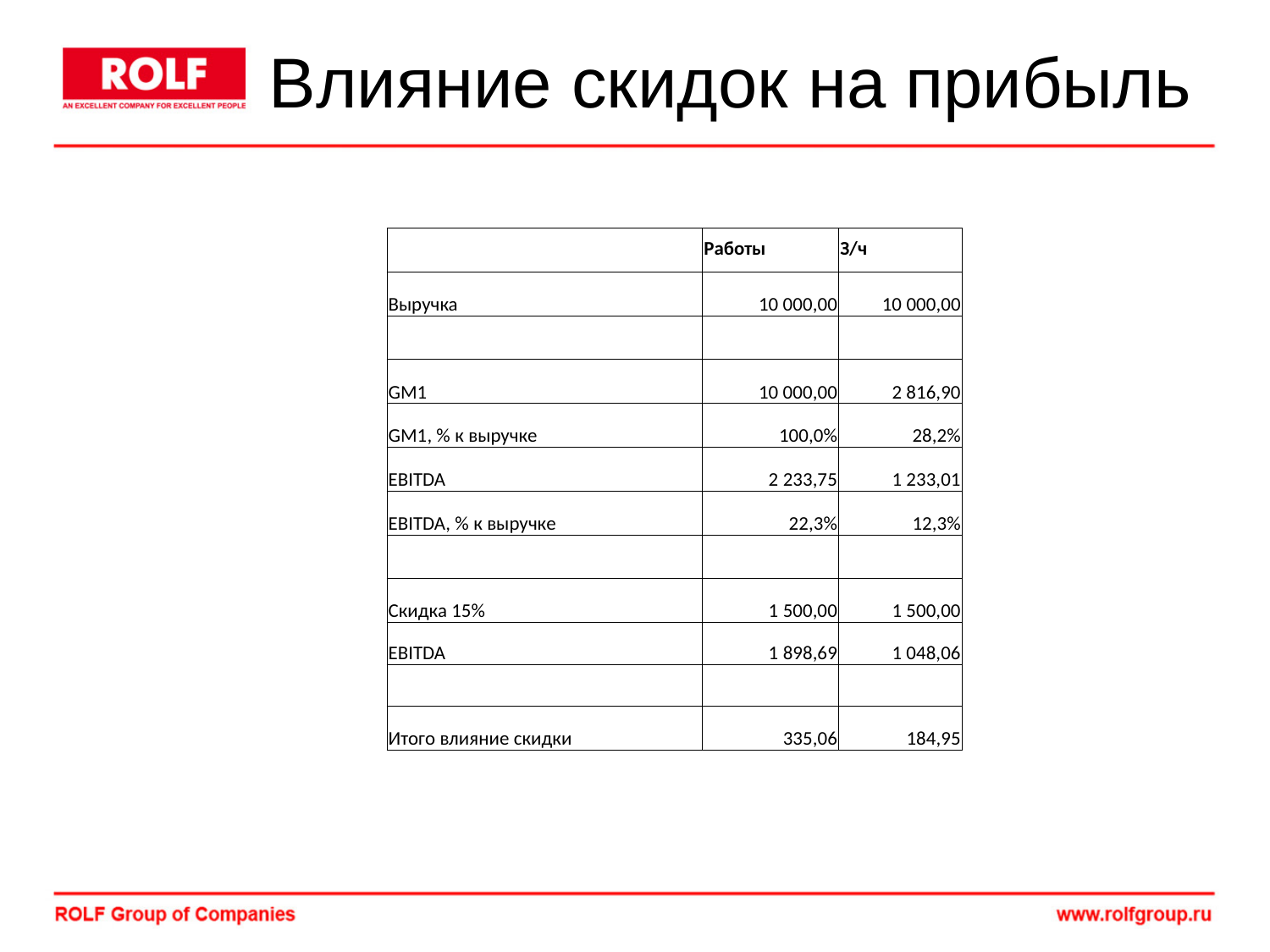

# Влияние скидок на прибыль
|  | Работы | З/ч |
| --- | --- | --- |
| Выручка | 10 000,00 | 10 000,00 |
|  |  |  |
| GM1 | 10 000,00 | 2 816,90 |
| GM1, % к выручке | 100,0% | 28,2% |
| EBITDA | 2 233,75 | 1 233,01 |
| EBITDA, % к выручке | 22,3% | 12,3% |
|  |  |  |
| Скидка 15% | 1 500,00 | 1 500,00 |
| EBITDA | 1 898,69 | 1 048,06 |
|  |  |  |
| Итого влияние скидки | 335,06 | 184,95 |